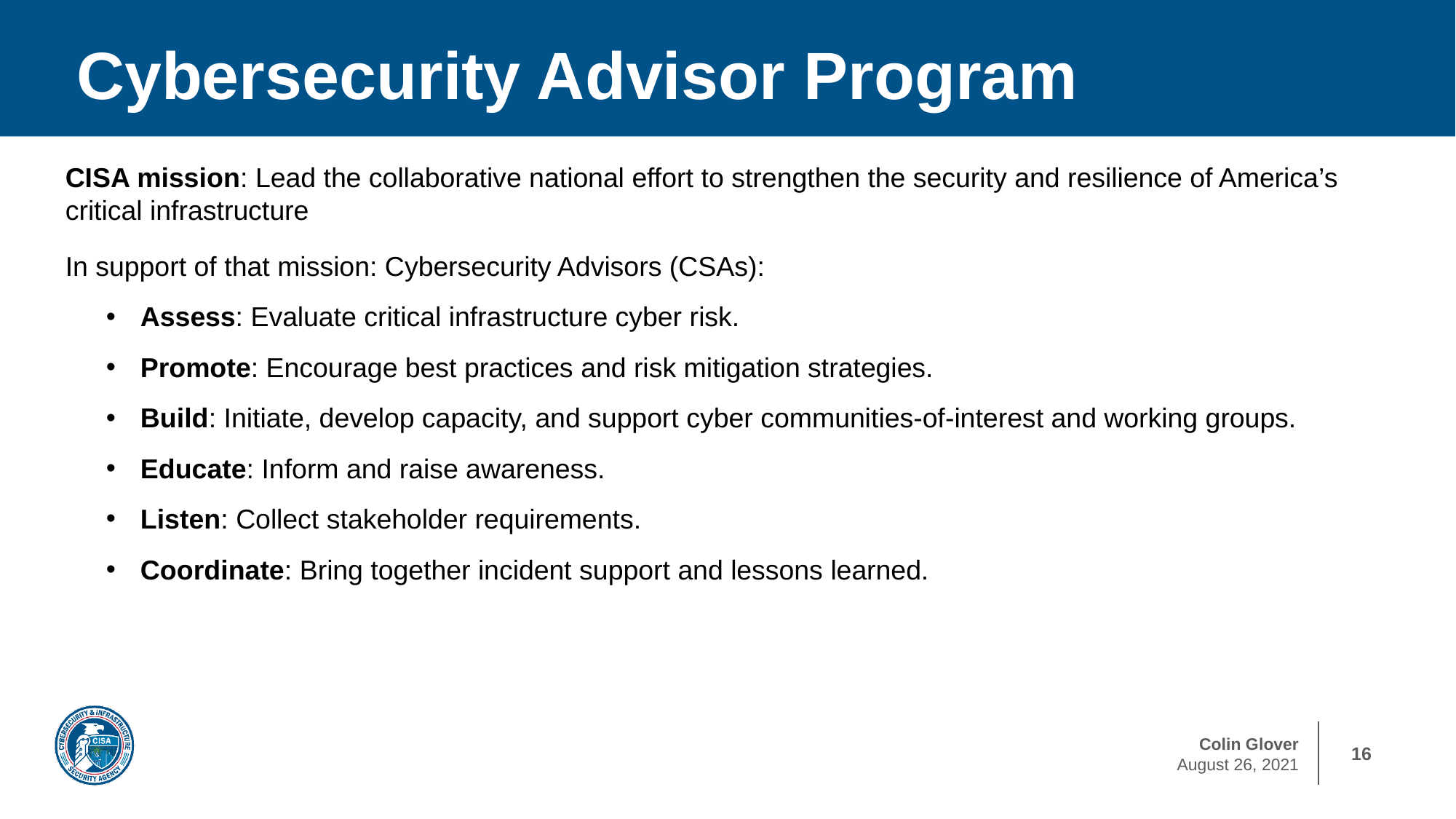

# Cybersecurity Advisor Program
CISA mission: Lead the collaborative national effort to strengthen the security and resilience of America’s critical infrastructure
In support of that mission: Cybersecurity Advisors (CSAs):
Assess: Evaluate critical infrastructure cyber risk.
Promote: Encourage best practices and risk mitigation strategies.
Build: Initiate, develop capacity, and support cyber communities-of-interest and working groups.
Educate: Inform and raise awareness.
Listen: Collect stakeholder requirements.
Coordinate: Bring together incident support and lessons learned.

16